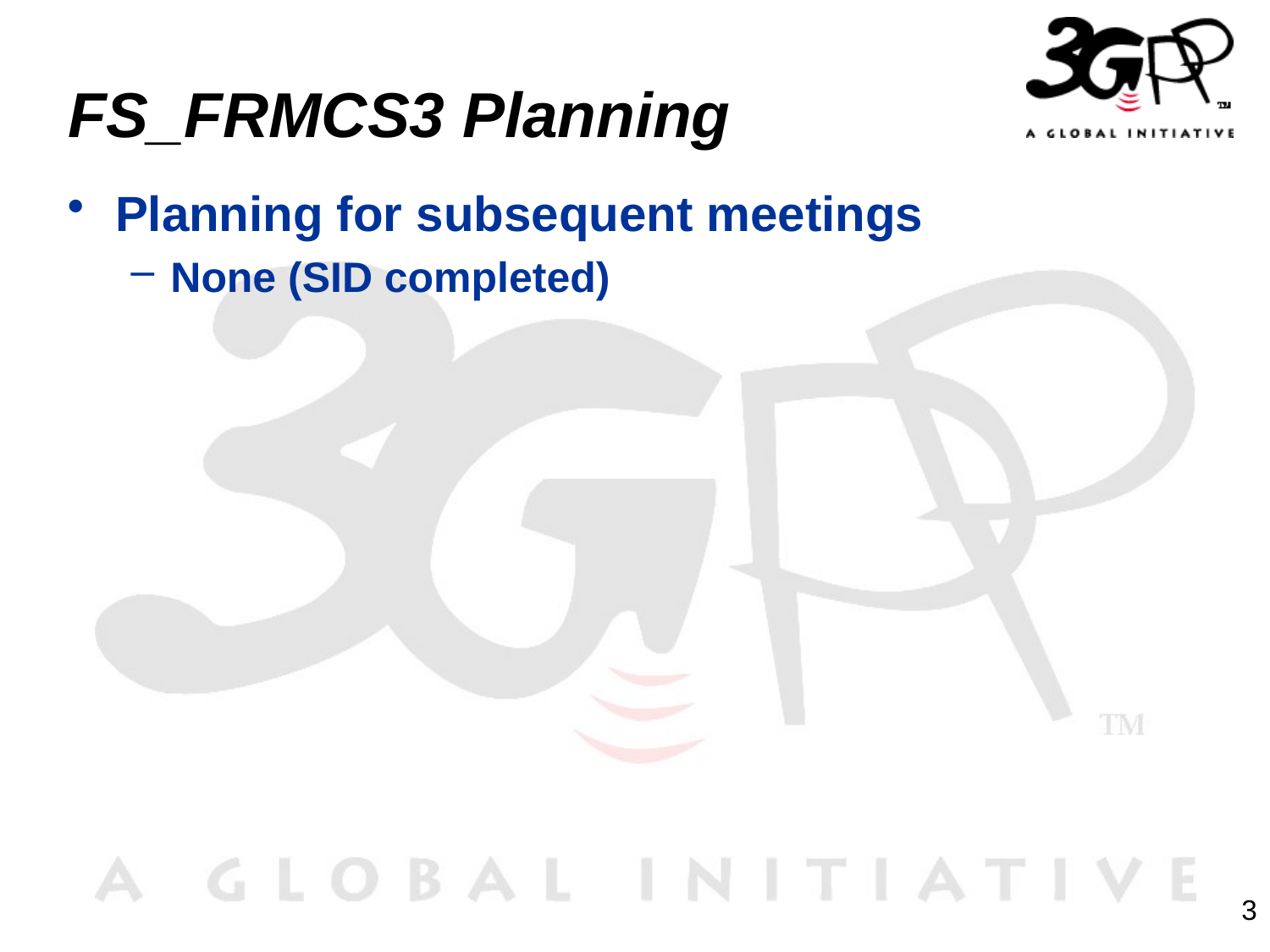

# FS_FRMCS3 Planning
Planning for subsequent meetings
None (SID completed)
3